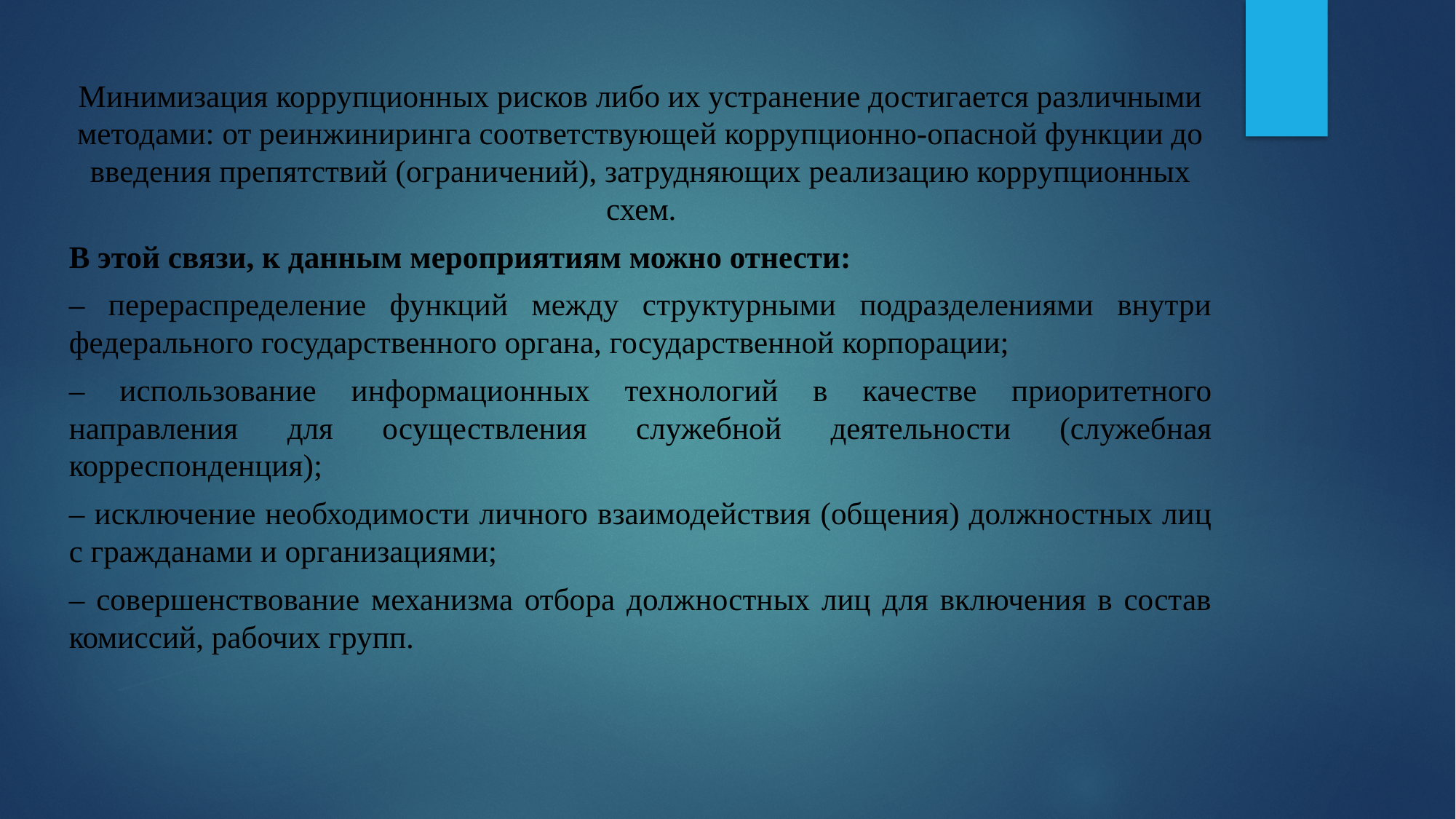

Минимизация коррупционных рисков либо их устранение достигается различными методами: от реинжиниринга соответствующей коррупционно-опасной функции до введения препятствий (ограничений), затрудняющих реализацию коррупционных схем.
В этой связи, к данным мероприятиям можно отнести:
– перераспределение функций между структурными подразделениями внутри федерального государственного органа, государственной корпорации;
– использование информационных технологий в качестве приоритетного направления для осуществления служебной деятельности (служебная корреспонденция);
– исключение необходимости личного взаимодействия (общения) должностных лиц с гражданами и организациями;
– совершенствование механизма отбора должностных лиц для включения в состав комиссий, рабочих групп.